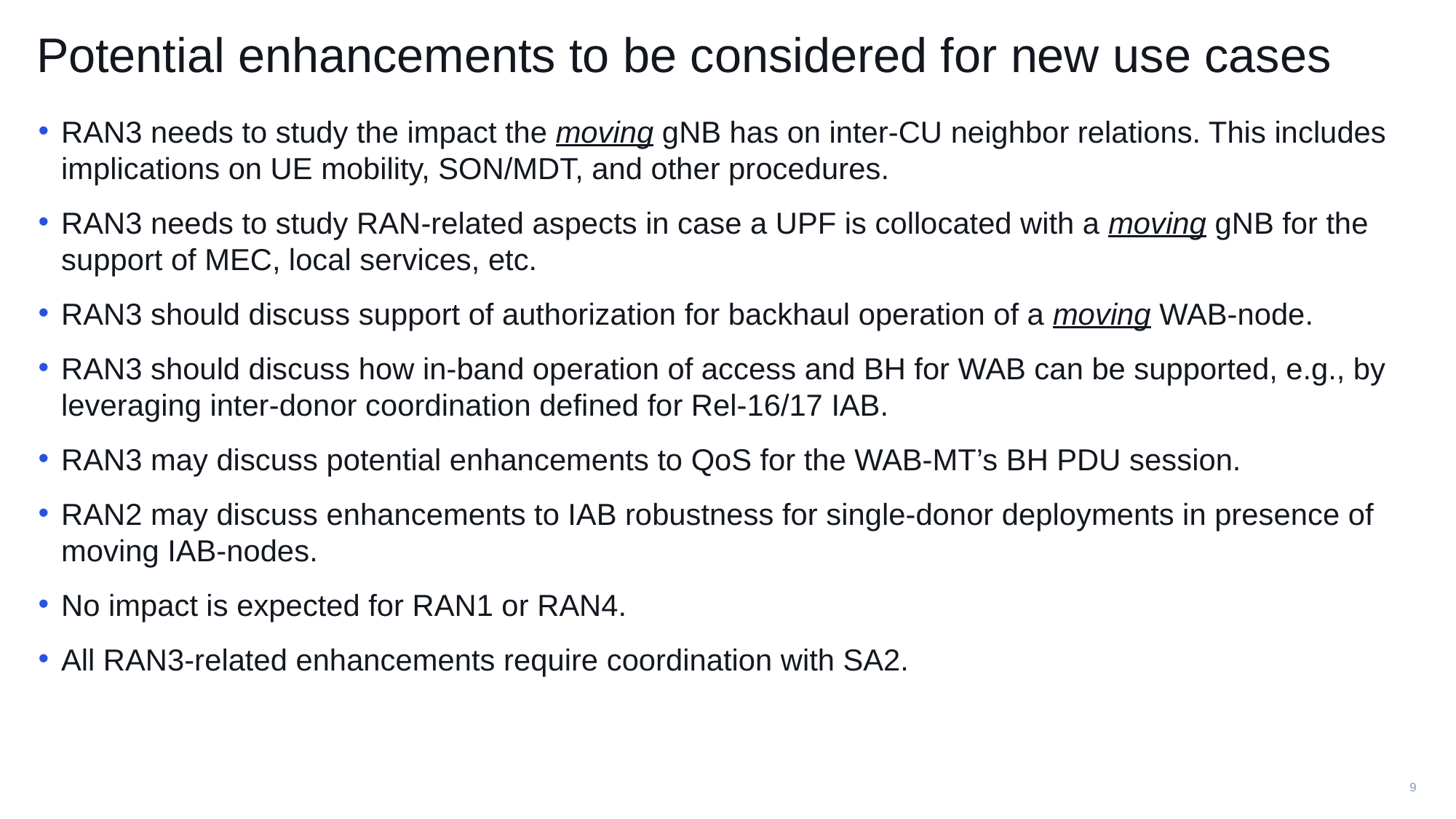

Potential enhancements to be considered for new use cases
RAN3 needs to study the impact the moving gNB has on inter-CU neighbor relations. This includes implications on UE mobility, SON/MDT, and other procedures.
RAN3 needs to study RAN-related aspects in case a UPF is collocated with a moving gNB for the support of MEC, local services, etc.
RAN3 should discuss support of authorization for backhaul operation of a moving WAB-node.
RAN3 should discuss how in-band operation of access and BH for WAB can be supported, e.g., by leveraging inter-donor coordination defined for Rel-16/17 IAB.
RAN3 may discuss potential enhancements to QoS for the WAB-MT’s BH PDU session.
RAN2 may discuss enhancements to IAB robustness for single-donor deployments in presence of moving IAB-nodes.
No impact is expected for RAN1 or RAN4.
All RAN3-related enhancements require coordination with SA2.